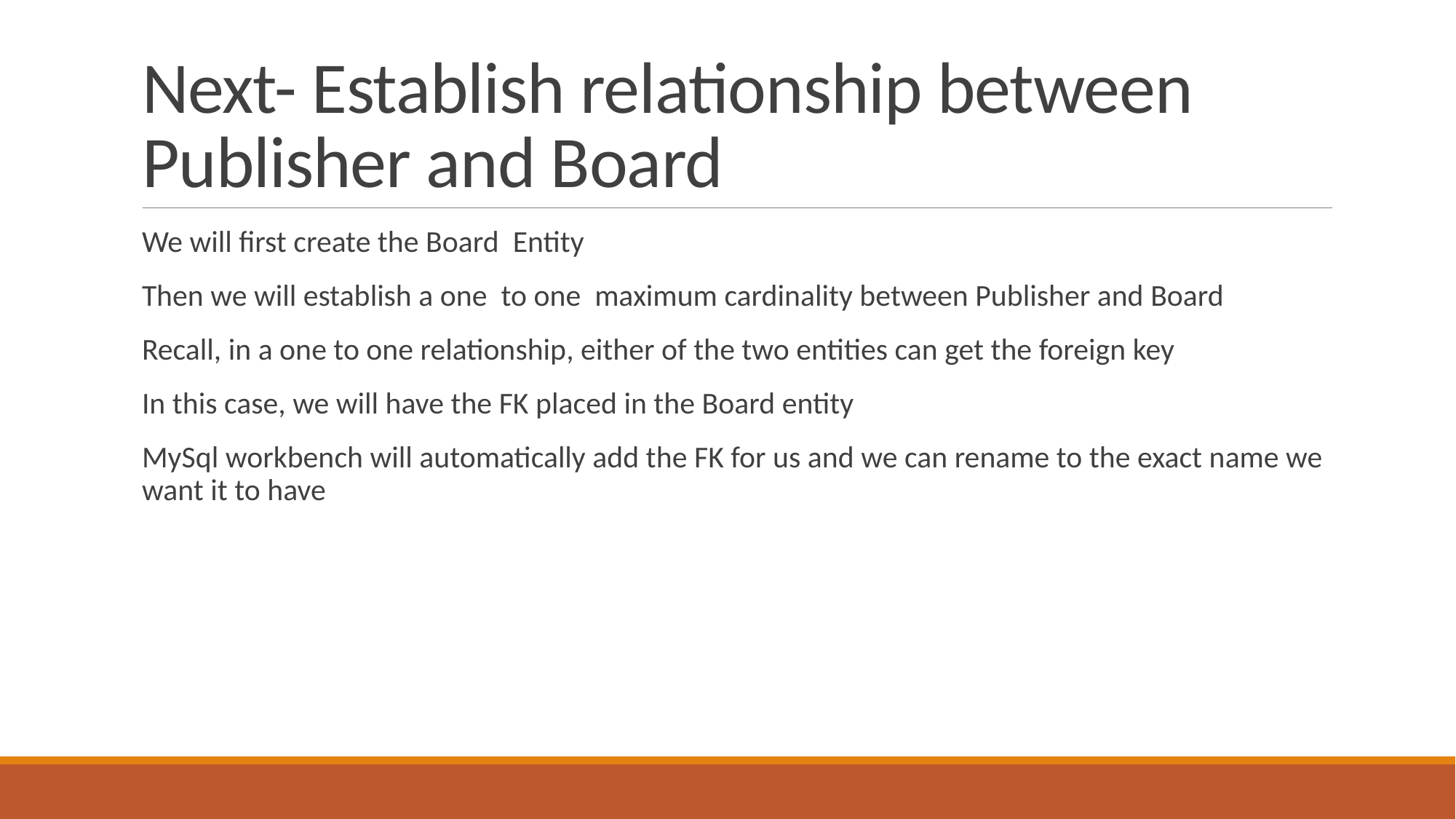

# Next- Establish relationship between Publisher and Board
We will first create the Board  Entity
Then we will establish a one  to one  maximum cardinality between Publisher and Board
Recall, in a one to one relationship, either of the two entities can get the foreign key
In this case, we will have the FK placed in the Board entity
MySql workbench will automatically add the FK for us and we can rename to the exact name we want it to have